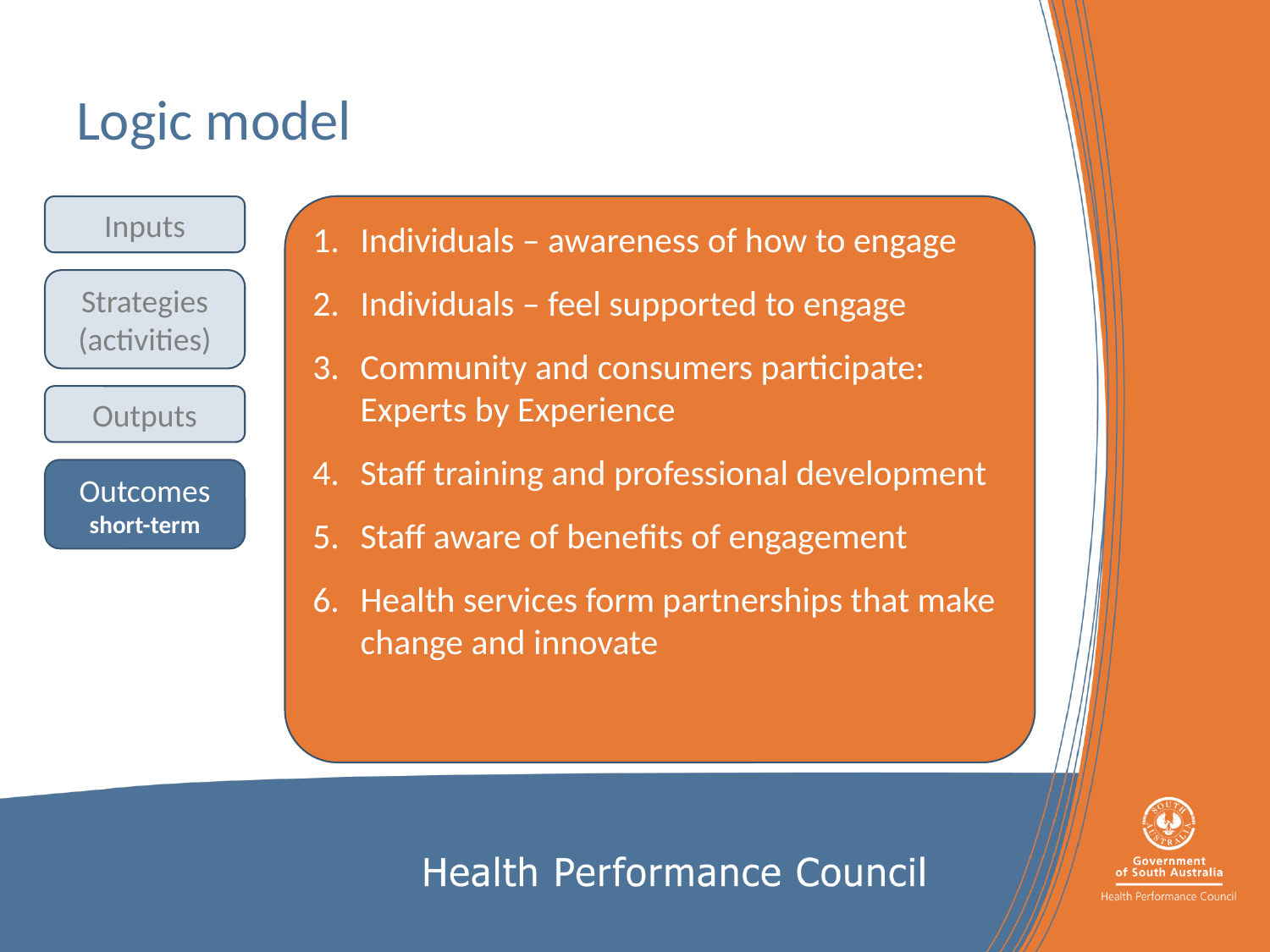

# Logic model
Individuals – awareness of how to engage
Individuals – feel supported to engage
Community and consumers participate:  Experts by Experience
Staff training and professional development
Staff aware of benefits of engagement
Health services form partnerships that make change and innovate
Inputs
Strategies (activities)
Outputs
Outcomes
short-term